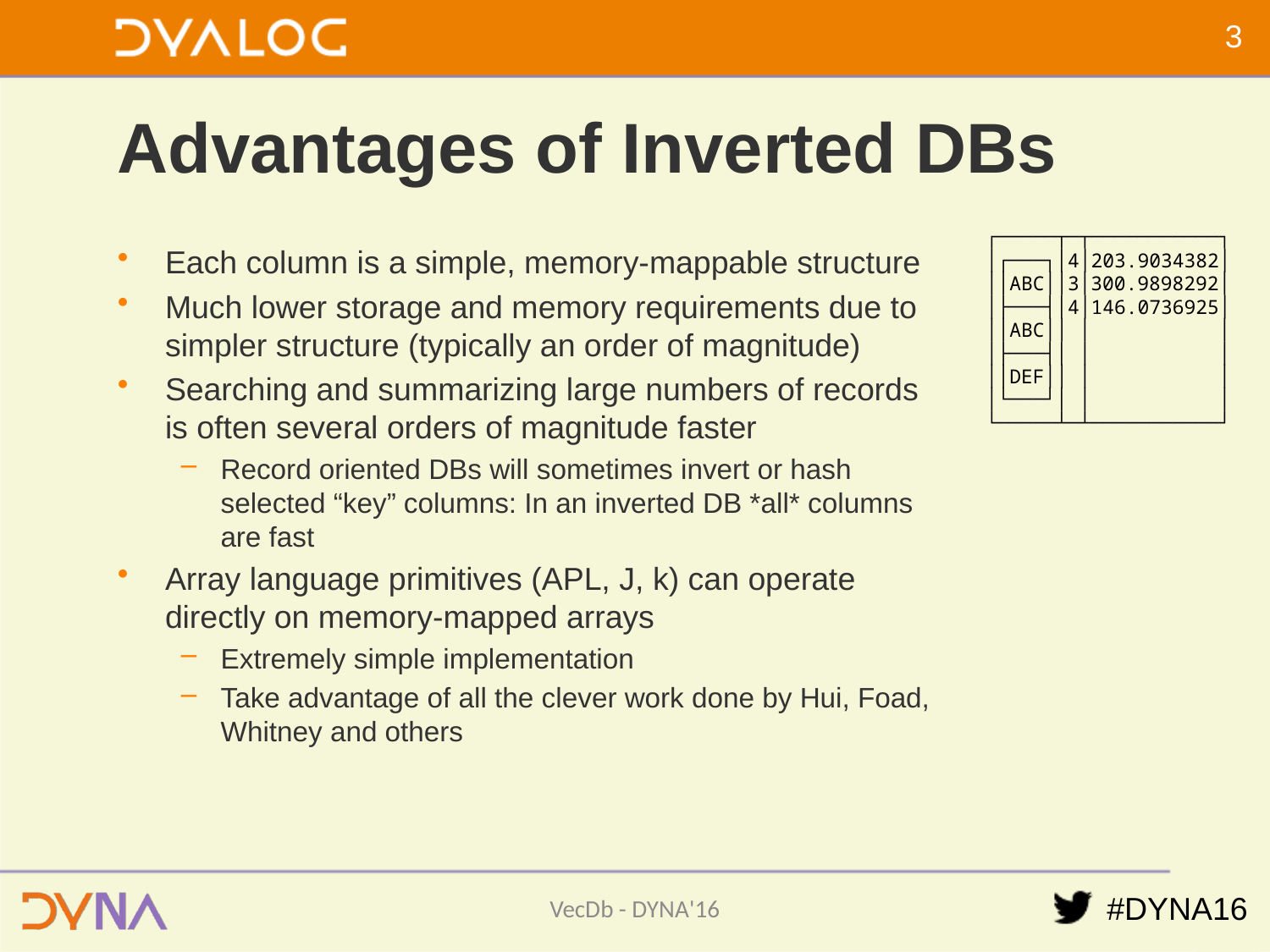

3
# Advantages of Inverted DBs
┌─────┬─┬───────────┐
│┌───┐│4│203.9034382│
││ABC││3│300.9898292│
│├───┤│4│146.0736925│
││ABC││ │           │
│├───┤│ │           │
││DEF││ │           │
│└───┘│ │           │
└─────┴─┴───────────┘
Each column is a simple, memory-mappable structure
Much lower storage and memory requirements due to simpler structure (typically an order of magnitude)
Searching and summarizing large numbers of records is often several orders of magnitude faster
Record oriented DBs will sometimes invert or hash selected “key” columns: In an inverted DB *all* columns are fast
Array language primitives (APL, J, k) can operate directly on memory-mapped arrays
Extremely simple implementation
Take advantage of all the clever work done by Hui, Foad, Whitney and others
VecDb - DYNA'16